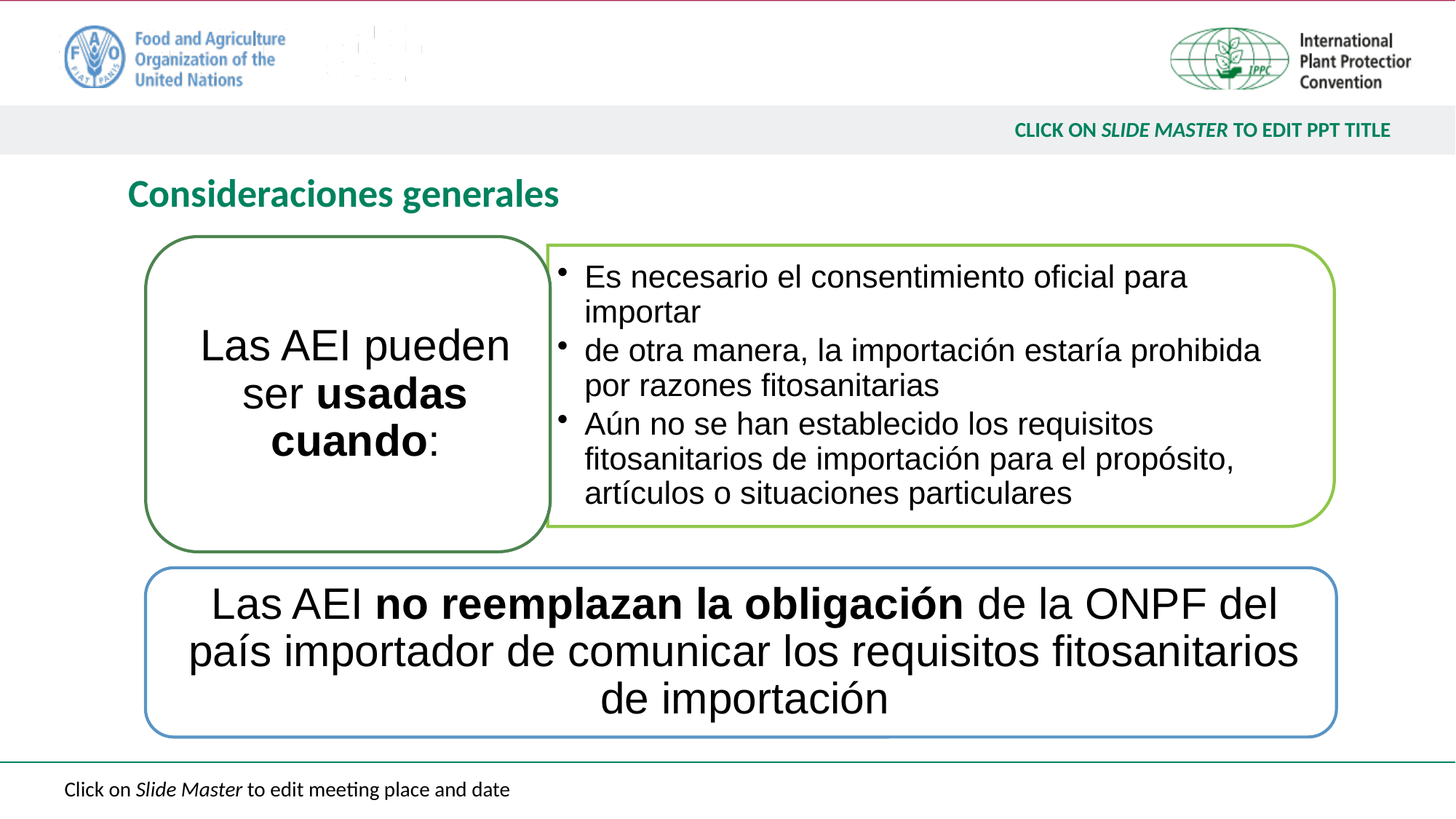

# Consideraciones generales
Las AEI no reemplazan la obligación de la ONPF del país importador de comunicar los requisitos fitosanitarios de importación
Es necesario el consentimiento oficial para importar
de otra manera, la importación estaría prohibida por razones fitosanitarias
Aún no se han establecido los requisitos fitosanitarios de importación para el propósito, artículos o situaciones particulares
Las AEI pueden ser usadas cuando: